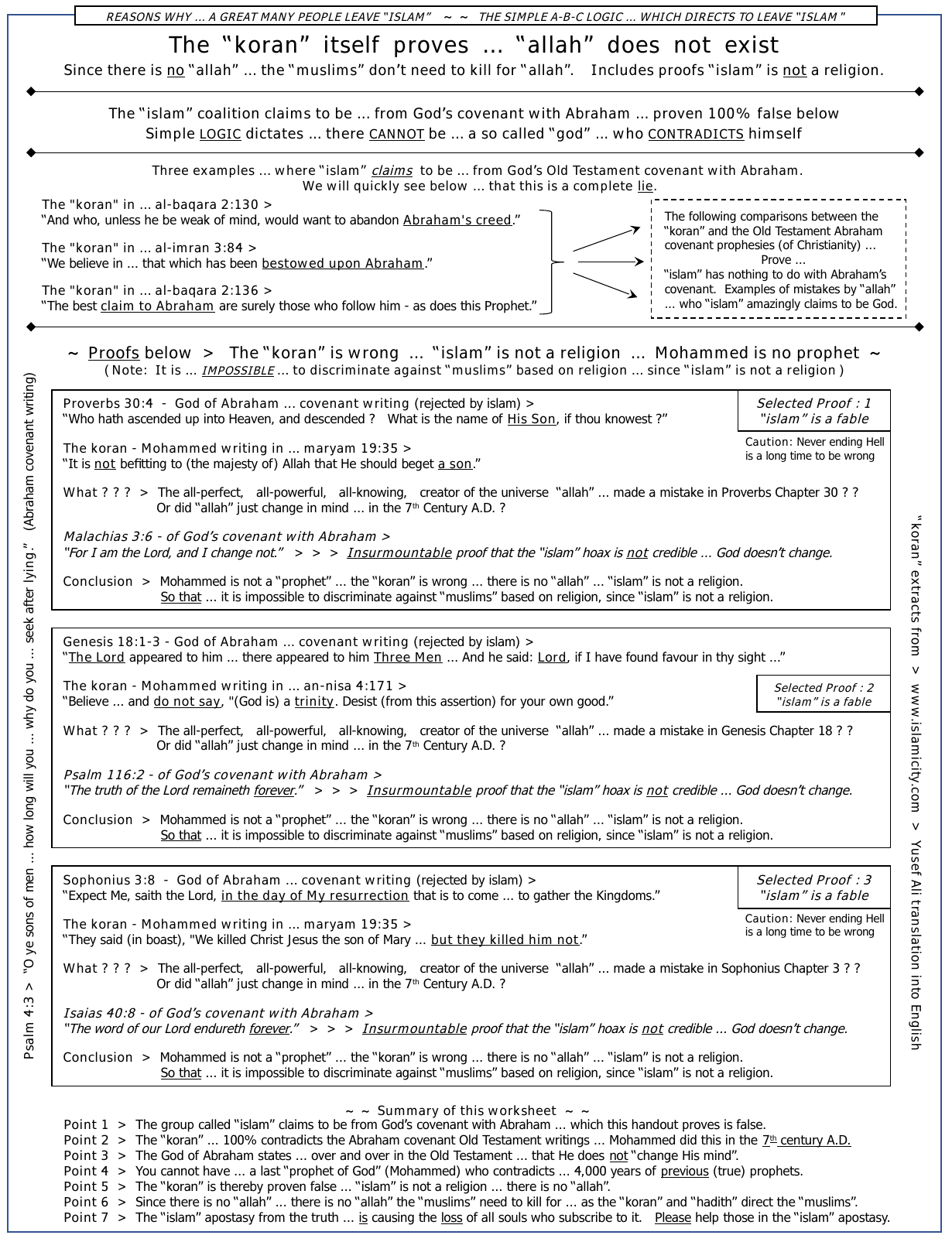

REASONS WHY ... A GREAT MANY PEOPLE LEAVE “ISLAM”    ~  ~   THE SIMPLE A-B-C LOGIC ... WHICH DIRECTS TO LEAVE “ISLAM ”

The  “koran”  itself  proves  ...  “allah”  does  not  exist
Since there is no “allah” ... the “muslims” don’t need to kill for “allah”.    Includes proofs “islam” is not a religion.
The “islam” coalition claims to be ... from God’s covenant with Abraham ... proven 100% false below
Simple LOGIC dictates ... there CANNOT be ... a so called “god” ... who CONTRADICTS himself
Three examples ... where “islam” claims  to be ... from God’s Old Testament covenant with Abraham.
We will quickly see below ... that this is a complete lie.
The "koran" in ... al-baqara 2:130 >
“And who, unless he be weak of mind, would want to abandon Abraham's creed.”

The following comparisons between the “koran” and the Old Testament Abraham covenant prophesies (of Christianity) ...
                         Prove ...
“islam” has nothing to do with Abraham’s covenant.  Examples of mistakes by “allah”
... who “islam” amazingly claims to be God.

The "koran" in ... al-imran 3:84 >
“We believe in ... that which has been bestowed upon Abraham.”
The "koran" in ... al-baqara 2:136 >
“The best claim to Abraham are surely those who follow him - as does this Prophet.”
~  Proofs below  >   The “koran” is wrong  ...  “islam” is not a religion  ...  Mohammed is no prophet  ~
( Note:  It is ... IMPOSSIBLE ... to discriminate against “muslims” based on religion ... since “islam” is not a religion )
Proverbs 30:4  -  God of Abraham ... covenant writing (rejected by islam) >
“Who hath ascended up into Heaven, and descended ?   What is the name of His Son, if thou knowest ?”

The koran - Mohammed writing in ... maryam 19:35 >
“It is not befitting to (the majesty of) Allah that He should beget a son.”

What ? ? ?  >  The all-perfect,   all-powerful,   all-knowing,   creator of the universe  “allah” ... made a mistake in Proverbs Chapter 30 ? ?
                       Or did “allah” just change in mind ... in the 7th Century A.D. ?

Malachias 3:6 - of God’s covenant with Abraham >
“For I am the Lord, and I change not.”   >  >  >  Insurmountable proof that the “islam” hoax is not credible ... God doesn’t change.

Conclusion  >  Mohammed is not a “prophet” ... the “koran” is wrong ... there is no “allah” ... “islam” is not a religion.
                        So that ... it is impossible to discriminate against “muslims” based on religion, since “islam” is not a religion.
Selected Proof : 1 “islam” is a fable
Caution: Never ending Hell is a long time to be wrong
Genesis 18:1-3 - God of Abraham ... covenant writing (rejected by islam) >
“The Lord appeared to him ... there appeared to him Three Men ... And he said: Lord, if I have found favour in thy sight ...”

The koran - Mohammed writing in ... an-nisa 4:171 >
“Believe ... and do not say, "(God is) a trinity. Desist (from this assertion) for your own good.”

What ? ? ?  >  The all-perfect,   all-powerful,   all-knowing,   creator of the universe  “allah” ... made a mistake in Genesis Chapter 18 ? ?
                       Or did “allah” just change in mind ... in the 7th Century A.D. ?

Psalm 116:2 - of God’s covenant with Abraham >
“The truth of the Lord remaineth forever.”   >  >  >  Insurmountable proof that the “islam” hoax is not credible ... God doesn’t change.

Conclusion  >  Mohammed is not a “prophet” ... the “koran” is wrong ... there is no “allah” ... “islam” is not a religion.
                        So that ... it is impossible to discriminate against “muslims” based on religion, since “islam” is not a religion.
Selected Proof : 2 “islam” is a fable
Psalm 4:3 >  “O ye sons of men ... how long will you ... why do you ... seek after lying.”   (Abraham covenant writing)
“koran” extracts from  >  www.islamicity.com  >  Yusef Ali translation into English
Sophonius 3:8  -  God of Abraham ... covenant writing (rejected by islam) >
“Expect Me, saith the Lord, in the day of My resurrection that is to come ... to gather the Kingdoms.”

The koran - Mohammed writing in ... maryam 19:35 >
“They said (in boast), "We killed Christ Jesus the son of Mary ... but they killed him not.”

What ? ? ?  >  The all-perfect,   all-powerful,   all-knowing,   creator of the universe  “allah” ... made a mistake in Sophonius Chapter 3 ? ?
                       Or did “allah” just change in mind ... in the 7th Century A.D. ?

Isaias 40:8 - of God’s covenant with Abraham >
“The word of our Lord endureth forever.”   >  >  >  Insurmountable proof that the “islam” hoax is not credible ... God doesn’t change.

Conclusion  >  Mohammed is not a “prophet” ... the “koran” is wrong ... there is no “allah” ... “islam” is not a religion.
                        So that ... it is impossible to discriminate against “muslims” based on religion, since “islam” is not a religion.
Selected Proof : 3 “islam” is a fable
Caution: Never ending Hell is a long time to be wrong
~  ~  Summary of this worksheet  ~  ~
Point 1  >  The group called “islam” claims to be from God’s covenant with Abraham ... which this handout proves is false.
Point 2  >  The “koran” ... 100% contradicts the Abraham covenant Old Testament writings ... Mohammed did this in the 7th century A.D.
Point 3  >  The God of Abraham states ... over and over in the Old Testament ... that He does not “change His mind”.
Point 4  >  You cannot have ... a last “prophet of God” (Mohammed) who contradicts ... 4,000 years of previous (true) prophets.
Point 5  >  The “koran” is thereby proven false ... “islam” is not a religion ... there is no “allah”.
Point 6  >  Since there is no “allah” ... there is no “allah” the “muslims” need to kill for ... as the “koran” and “hadith” direct the “muslims”.
Point 7  >  The “islam” apostasy from the truth ... is causing the loss of all souls who subscribe to it.   Please help those in the “islam” apostasy.